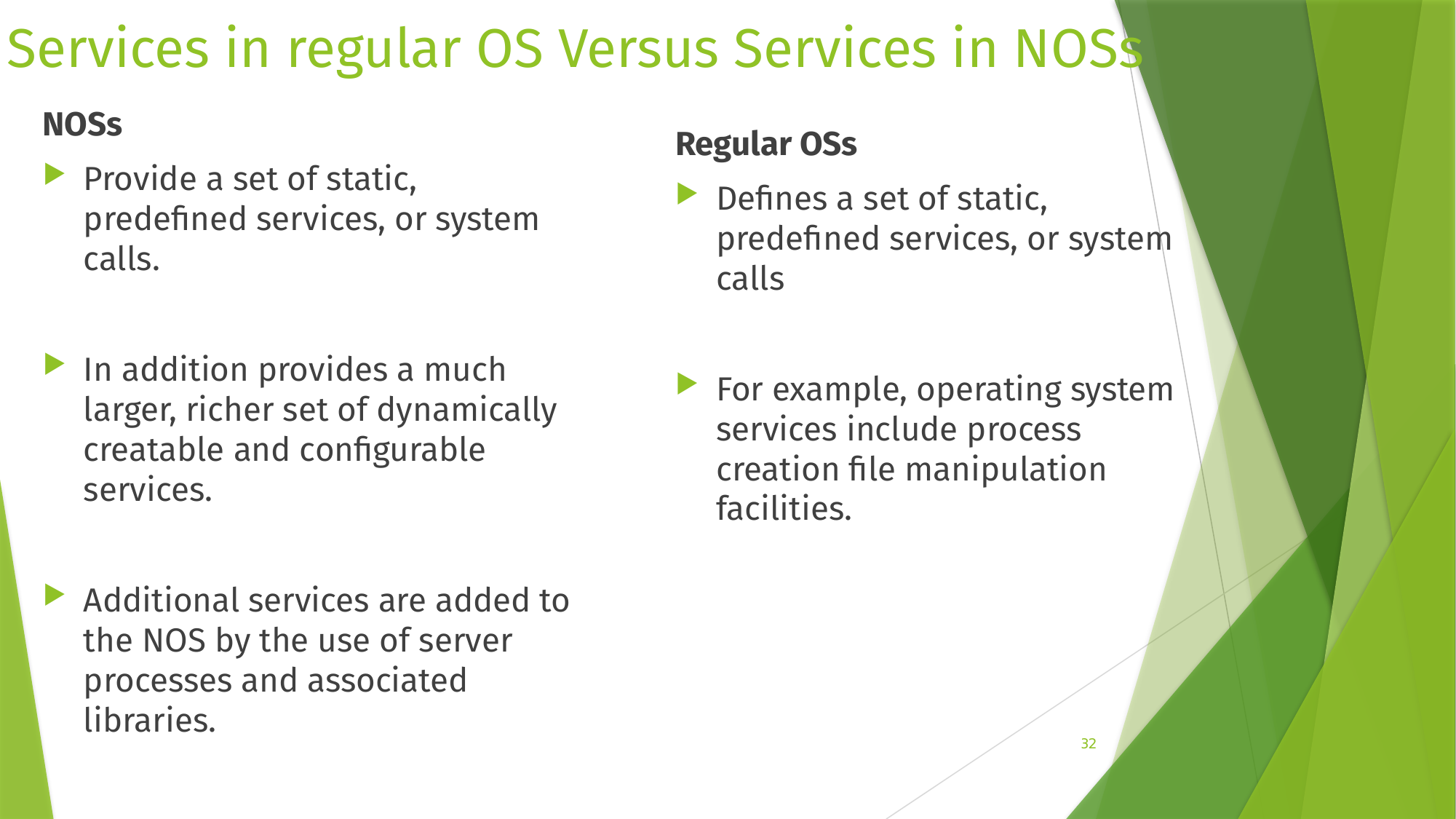

# Services in regular OS Versus Services in NOSs
NOSs
Provide a set of static, predefined services, or system calls.

In addition provides a much larger, richer set of dynamically creatable and configurable services.

Additional services are added to the NOS by the use of server processes and associated libraries.

Regular OSs
Defines a set of static, predefined services, or system calls

For example, operating system services include process creation file manipulation facilities.

32